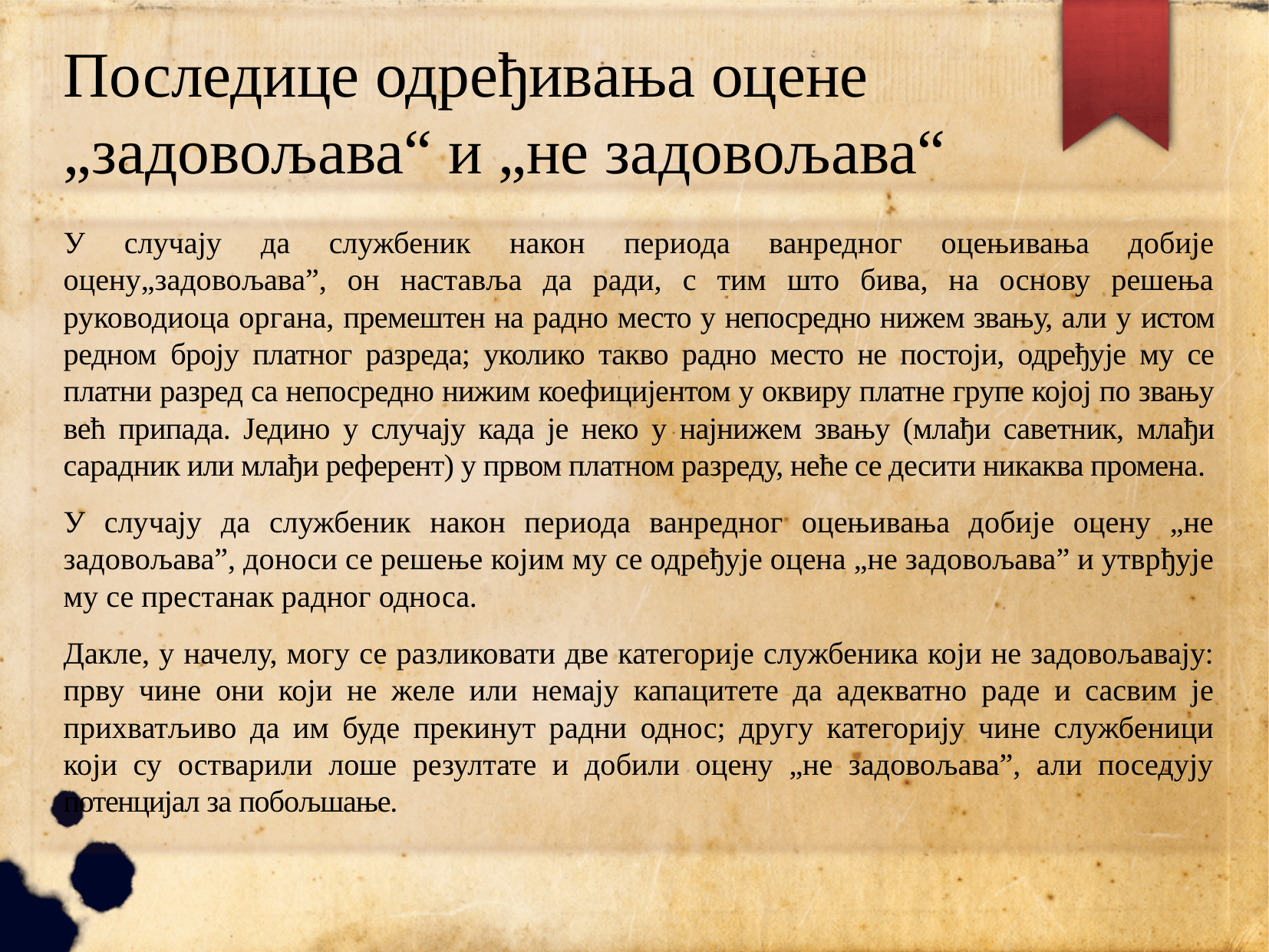

# Последице одређивања оцене „задовољава“ и „не задовољава“
У случају да службеник након периода ванредног оцењивања добије оцену„задовољава”, он наставља да ради, с тим што бива, на основу решења руководиоца органа, премештен на радно место у непосредно нижем звању, али у истом редном броју платног разреда; уколико такво радно место не постоји, одређује му се платни разред са непосредно нижим коефицијентом у оквиру платне групе којој по звању већ припада. Једино у случају када је неко у најнижем звању (млађи саветник, млађи сарадник или млађи референт) у првом платном разреду, неће се десити никаква промена.
У случају да службеник након периода ванредног оцењивања добије оцену „не задовољава”, доноси се решење којим му се одређује оцена „не задовољава” и утврђује му се престанак радног односа.
Дакле, у начелу, могу се разликовати две категорије службеника који не задовољавају: прву чине они који не желе или немају капацитете да адекватно раде и сасвим је прихватљиво да им буде прекинут радни однос; другу категорију чине службеници који су остварили лоше резултате и добили оцену „не задовољава”, али поседују потенцијал за побољшање.